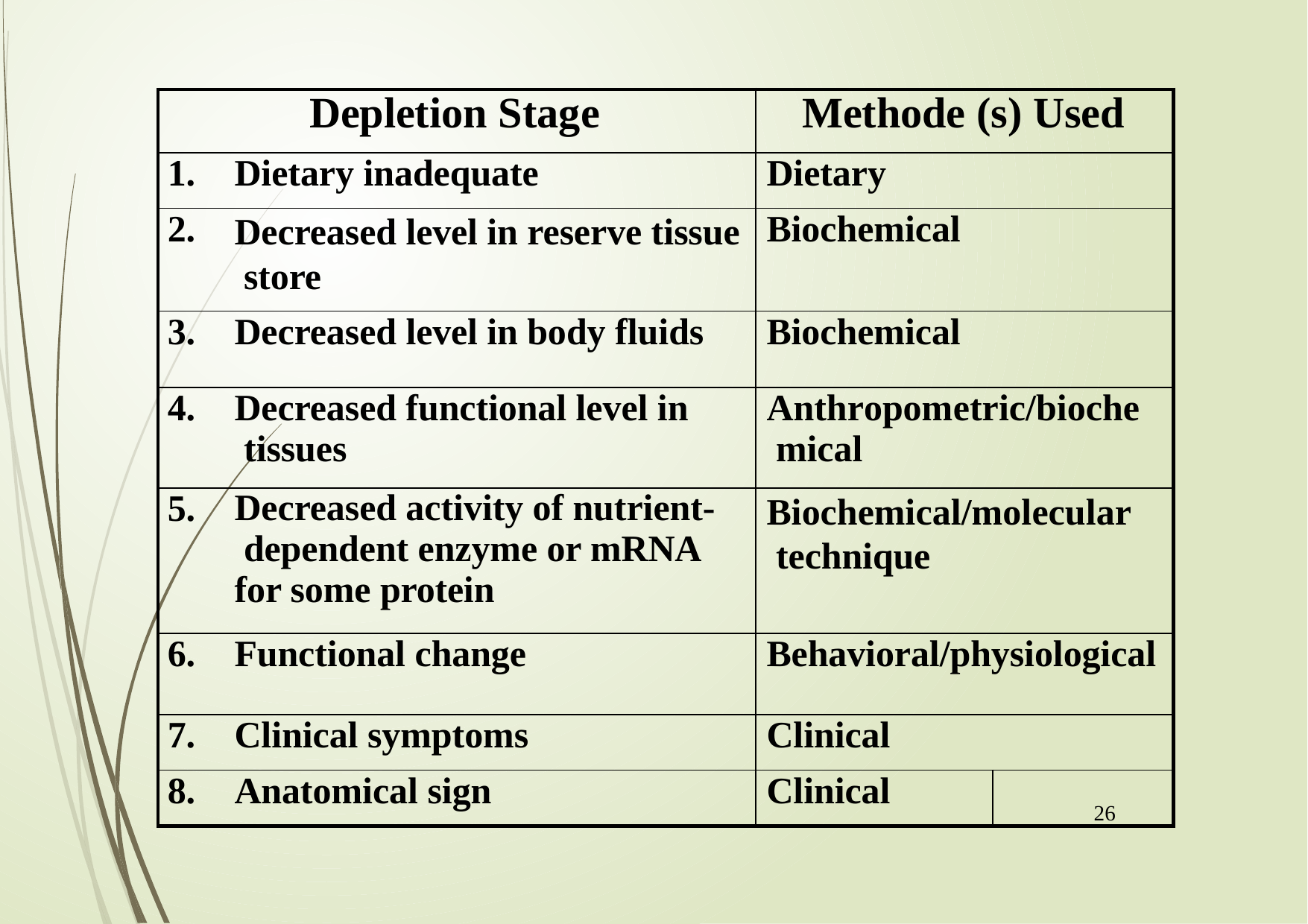

| Depletion Stage |  | Methode (s) Used |  |
| --- | --- | --- | --- |
| 1. | Dietary inadequate | Dietary |  |
| 2. | Decreased level in reserve tissue store | Biochemical |  |
| 3. | Decreased level in body fluids | Biochemical |  |
| 4. | Decreased functional level in tissues | Anthropometric/bioche mical |  |
| 5. | Decreased activity of nutrient- dependent enzyme or mRNA for some protein | Biochemical/molecular technique |  |
| 6. | Functional change | Behavioral/physiological |  |
| 7. | Clinical symptoms | Clinical |  |
| 8. | Anatomical sign | Clinical | 26 |